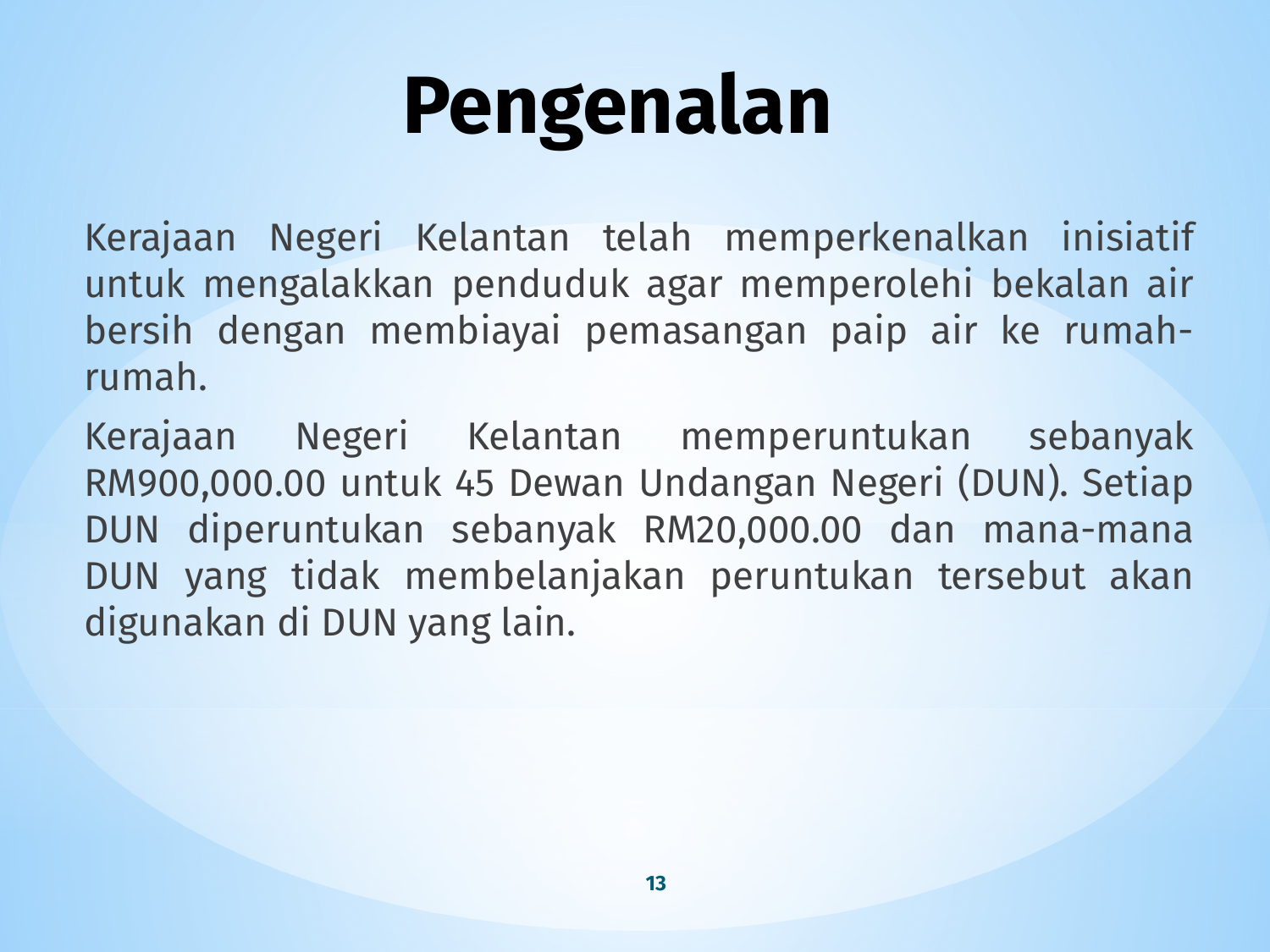

# Pengenalan
Kerajaan Negeri Kelantan telah memperkenalkan inisiatif untuk mengalakkan penduduk agar memperolehi bekalan air bersih dengan membiayai pemasangan paip air ke rumah-rumah.
Kerajaan Negeri Kelantan memperuntukan sebanyak RM900,000.00 untuk 45 Dewan Undangan Negeri (DUN). Setiap DUN diperuntukan sebanyak RM20,000.00 dan mana-mana DUN yang tidak membelanjakan peruntukan tersebut akan digunakan di DUN yang lain.

13